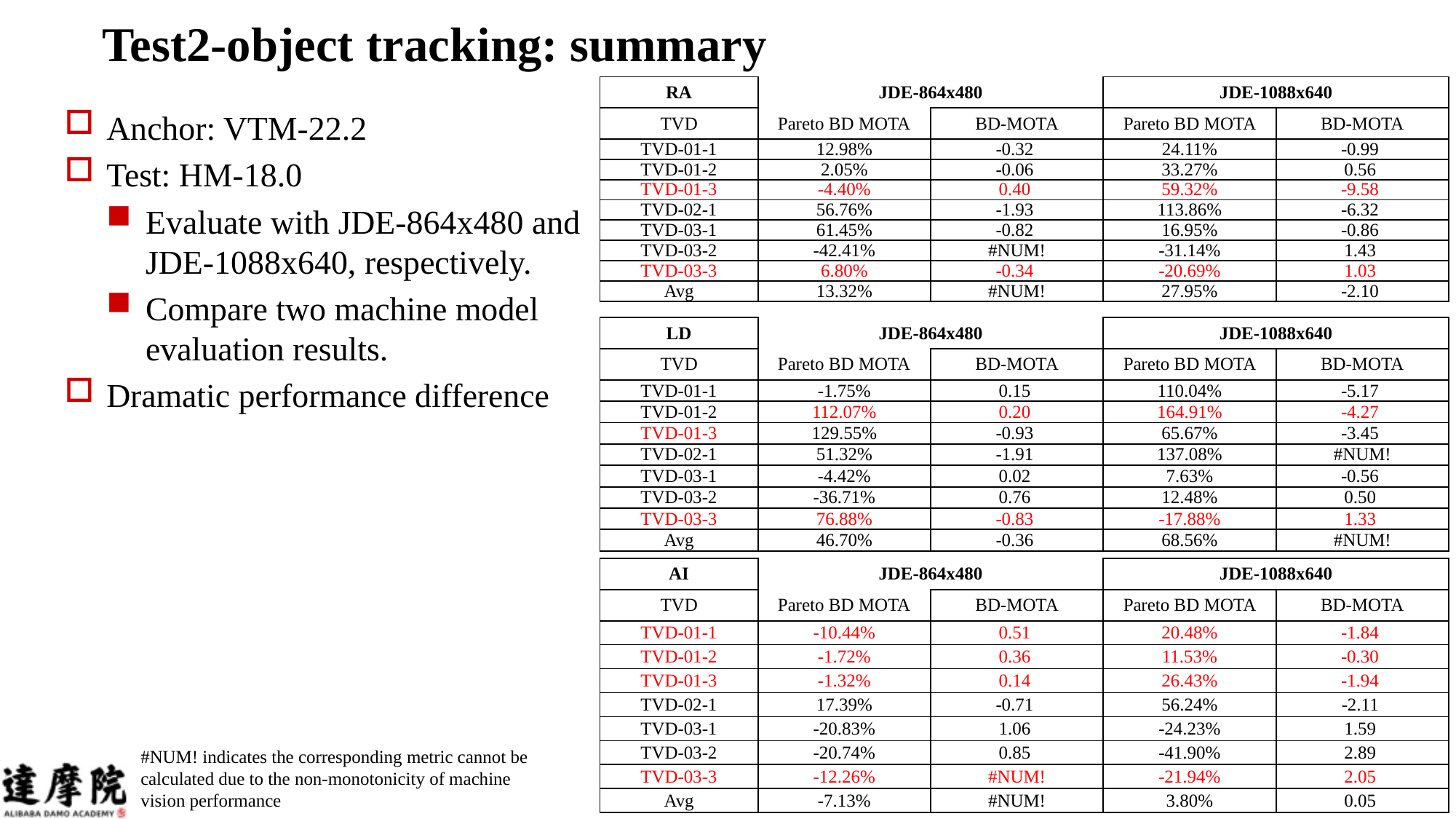

# Test2-object tracking: summary
| RA | JDE-864x480 |  | JDE-1088x640 |  |
| --- | --- | --- | --- | --- |
| TVD | Pareto BD MOTA | BD-MOTA | Pareto BD MOTA | BD-MOTA |
| TVD-01-1 | 12.98% | -0.32 | 24.11% | -0.99 |
| TVD-01-2 | 2.05% | -0.06 | 33.27% | 0.56 |
| TVD-01-3 | -4.40% | 0.40 | 59.32% | -9.58 |
| TVD-02-1 | 56.76% | -1.93 | 113.86% | -6.32 |
| TVD-03-1 | 61.45% | -0.82 | 16.95% | -0.86 |
| TVD-03-2 | -42.41% | #NUM! | -31.14% | 1.43 |
| TVD-03-3 | 6.80% | -0.34 | -20.69% | 1.03 |
| Avg | 13.32% | #NUM! | 27.95% | -2.10 |
Anchor: VTM-22.2
Test: HM-18.0
Evaluate with JDE-864x480 and JDE-1088x640, respectively.
Compare two machine model evaluation results.
Dramatic performance difference

| LD | JDE-864x480 |  | JDE-1088x640 |  |
| --- | --- | --- | --- | --- |
| TVD | Pareto BD MOTA | BD-MOTA | Pareto BD MOTA | BD-MOTA |
| TVD-01-1 | -1.75% | 0.15 | 110.04% | -5.17 |
| TVD-01-2 | 112.07% | 0.20 | 164.91% | -4.27 |
| TVD-01-3 | 129.55% | -0.93 | 65.67% | -3.45 |
| TVD-02-1 | 51.32% | -1.91 | 137.08% | #NUM! |
| TVD-03-1 | -4.42% | 0.02 | 7.63% | -0.56 |
| TVD-03-2 | -36.71% | 0.76 | 12.48% | 0.50 |
| TVD-03-3 | 76.88% | -0.83 | -17.88% | 1.33 |
| Avg | 46.70% | -0.36 | 68.56% | #NUM! |
| AI | JDE-864x480 |  | JDE-1088x640 |  |
| --- | --- | --- | --- | --- |
| TVD | Pareto BD MOTA | BD-MOTA | Pareto BD MOTA | BD-MOTA |
| TVD-01-1 | -10.44% | 0.51 | 20.48% | -1.84 |
| TVD-01-2 | -1.72% | 0.36 | 11.53% | -0.30 |
| TVD-01-3 | -1.32% | 0.14 | 26.43% | -1.94 |
| TVD-02-1 | 17.39% | -0.71 | 56.24% | -2.11 |
| TVD-03-1 | -20.83% | 1.06 | -24.23% | 1.59 |
| TVD-03-2 | -20.74% | 0.85 | -41.90% | 2.89 |
| TVD-03-3 | -12.26% | #NUM! | -21.94% | 2.05 |
| Avg | -7.13% | #NUM! | 3.80% | 0.05 |
#NUM! indicates the corresponding metric cannot be calculated due to the non-monotonicity of machine vision performance